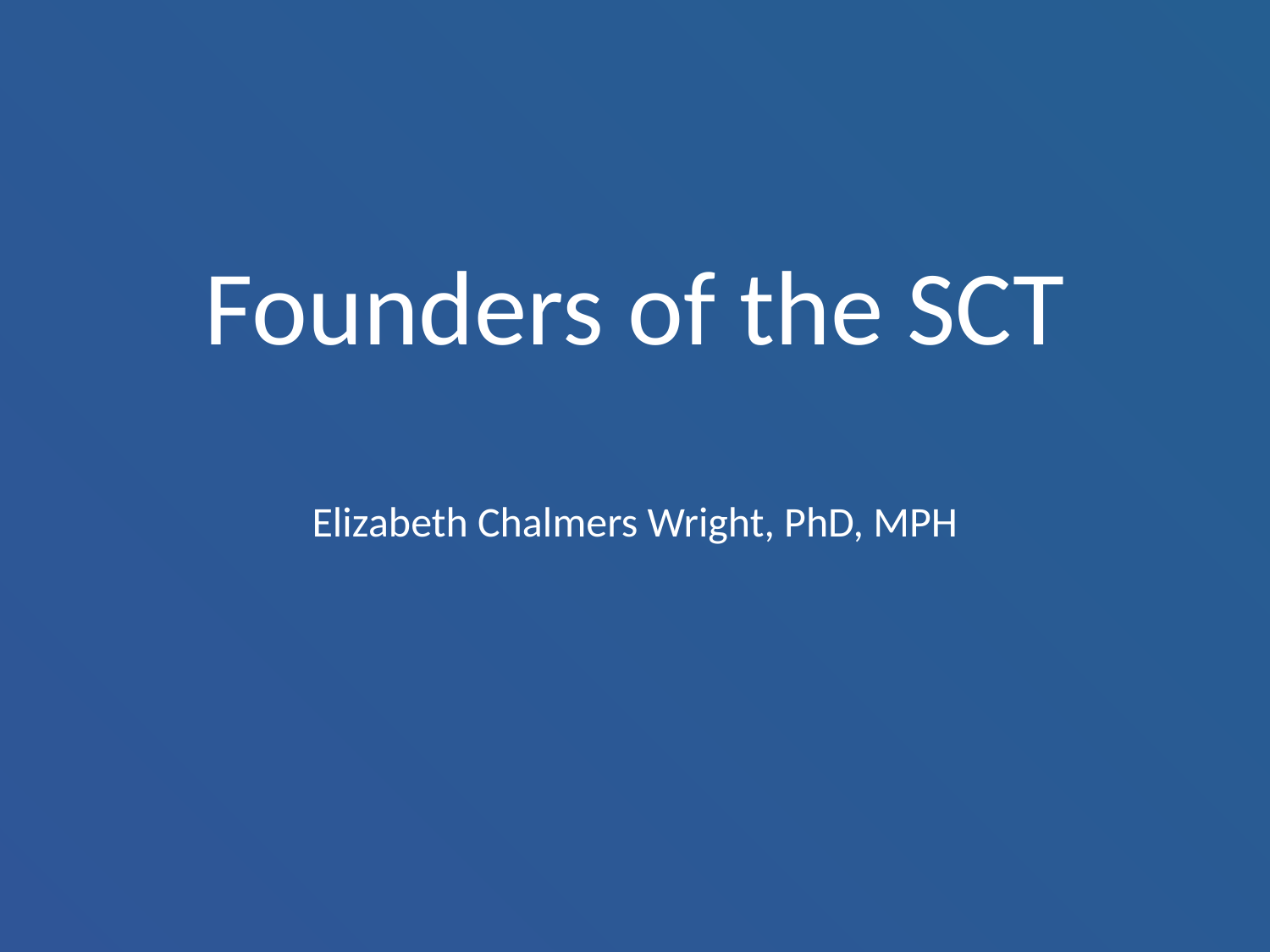

# Founders of the SCT
Elizabeth Chalmers Wright, PhD, MPH